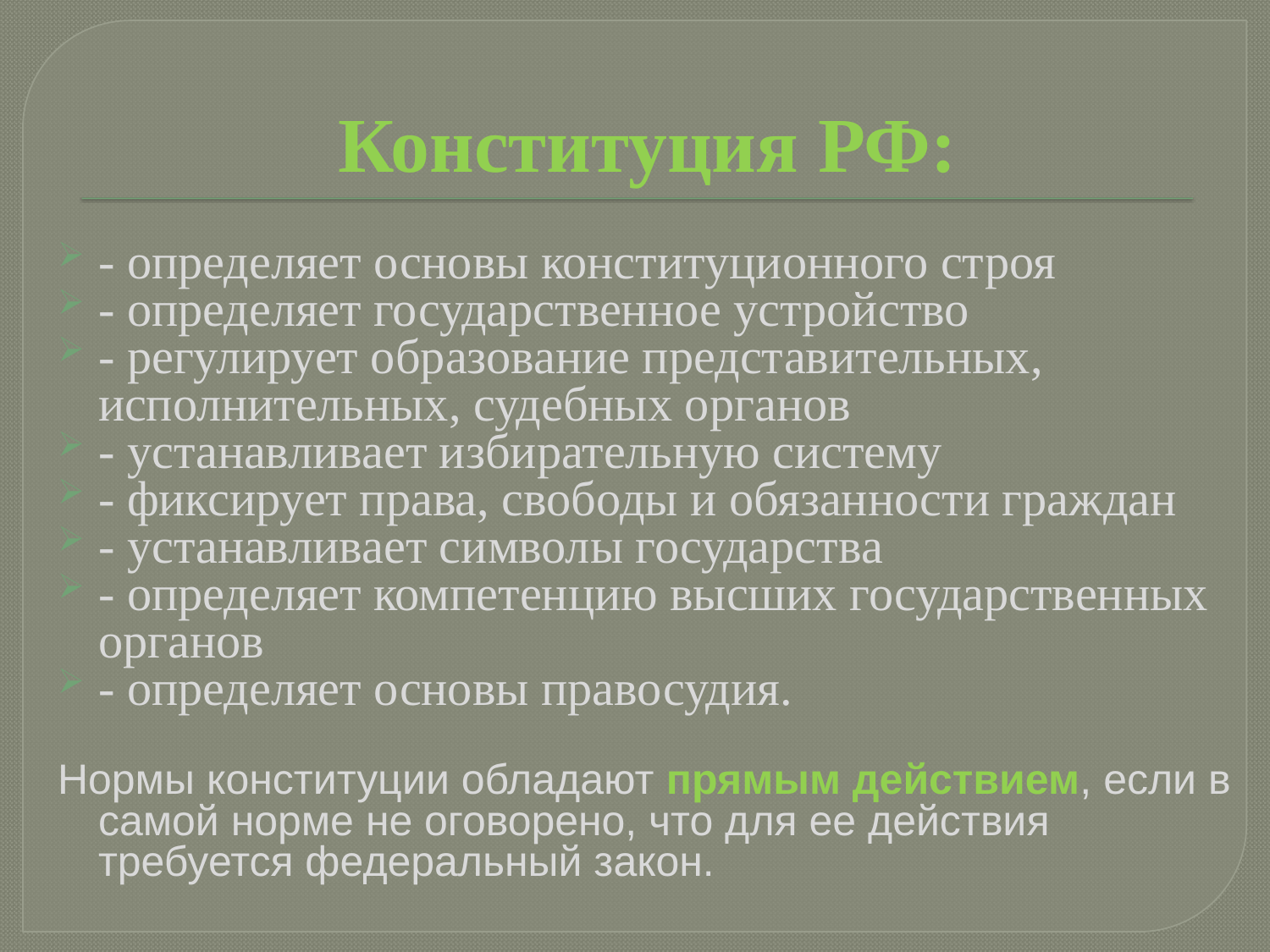

Конституция РФ:

- определяет основы конституционного строя
- определяет государственное устройство
- регулирует образование представительных, исполнительных, судебных органов
- устанавливает избирательную систему
- фиксирует права, свободы и обязанности граждан
- устанавливает символы государства
- определяет компетенцию высших государственных органов
- определяет основы правосудия.

Нормы конституции обладают прямым действием, если в самой норме не оговорено, что для ее действия требуется федеральный закон.